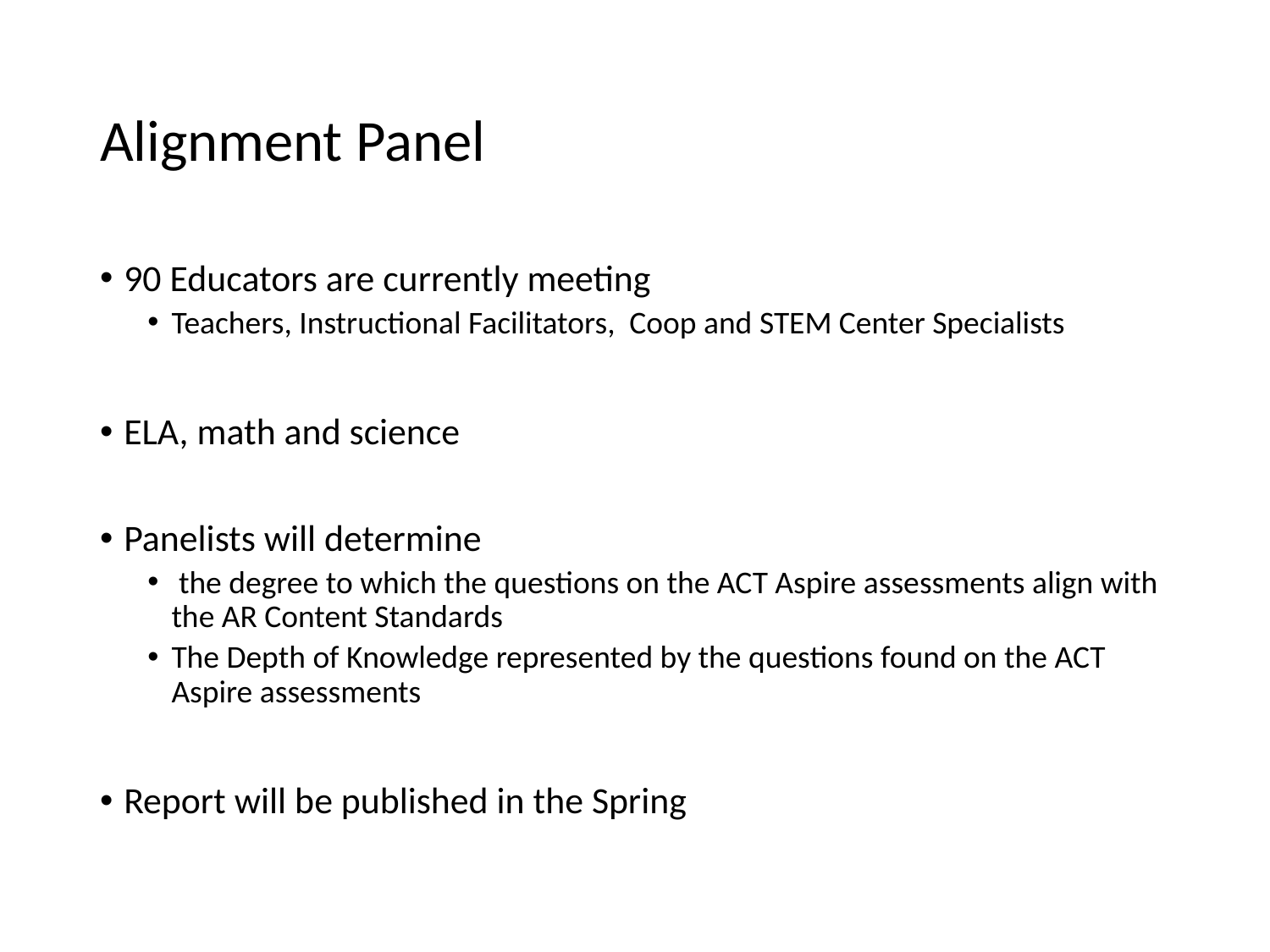

# Alignment Panel
90 Educators are currently meeting
Teachers, Instructional Facilitators,  Coop and STEM Center Specialists

ELA, math and science

Panelists will determine
 the degree to which the questions on the ACT Aspire assessments align with the AR Content Standards
The Depth of Knowledge represented by the questions found on the ACT Aspire assessments

Report will be published in the Spring